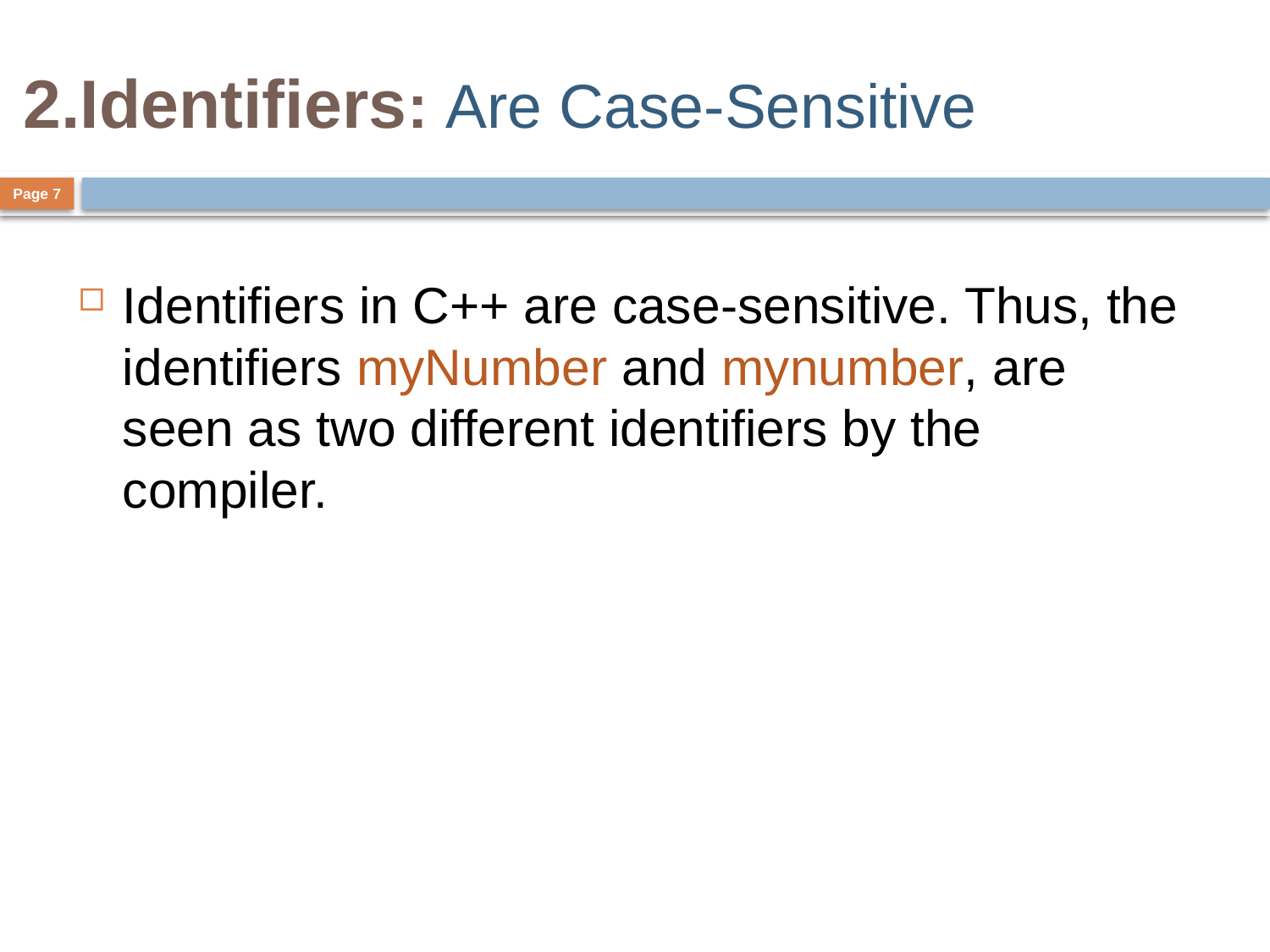

# 2.Identifiers: Are Case-Sensitive
Page 7
Identifiers in C++ are case-sensitive. Thus, the identifiers myNumber and mynumber, are seen as two different identifiers by the compiler.